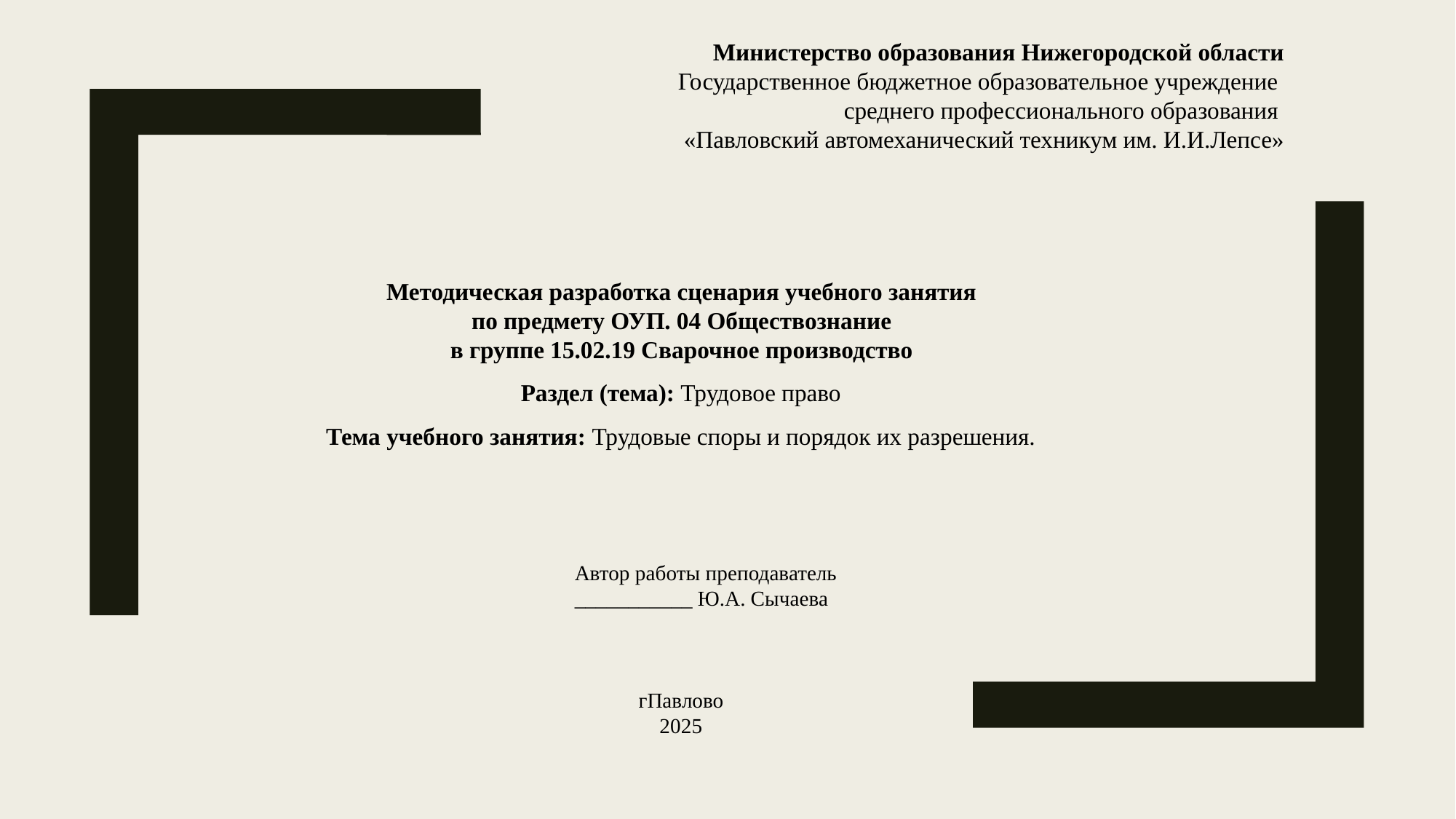

Министерство образования Нижегородской области
Государственное бюджетное образовательное учреждение
среднего профессионального образования
«Павловский автомеханический техникум им. И.И.Лепсе»

Методическая разработка сценария учебного занятия
по предмету ОУП. 04 Обществознание
в группе 15.02.19 Сварочное производство
Раздел (тема): Трудовое право
Тема учебного занятия: Трудовые споры и порядок их разрешения.

                                                                                              Автор работы преподаватель
                                                                                              ___________ Ю.А. Сычаева

гПавлово
2025